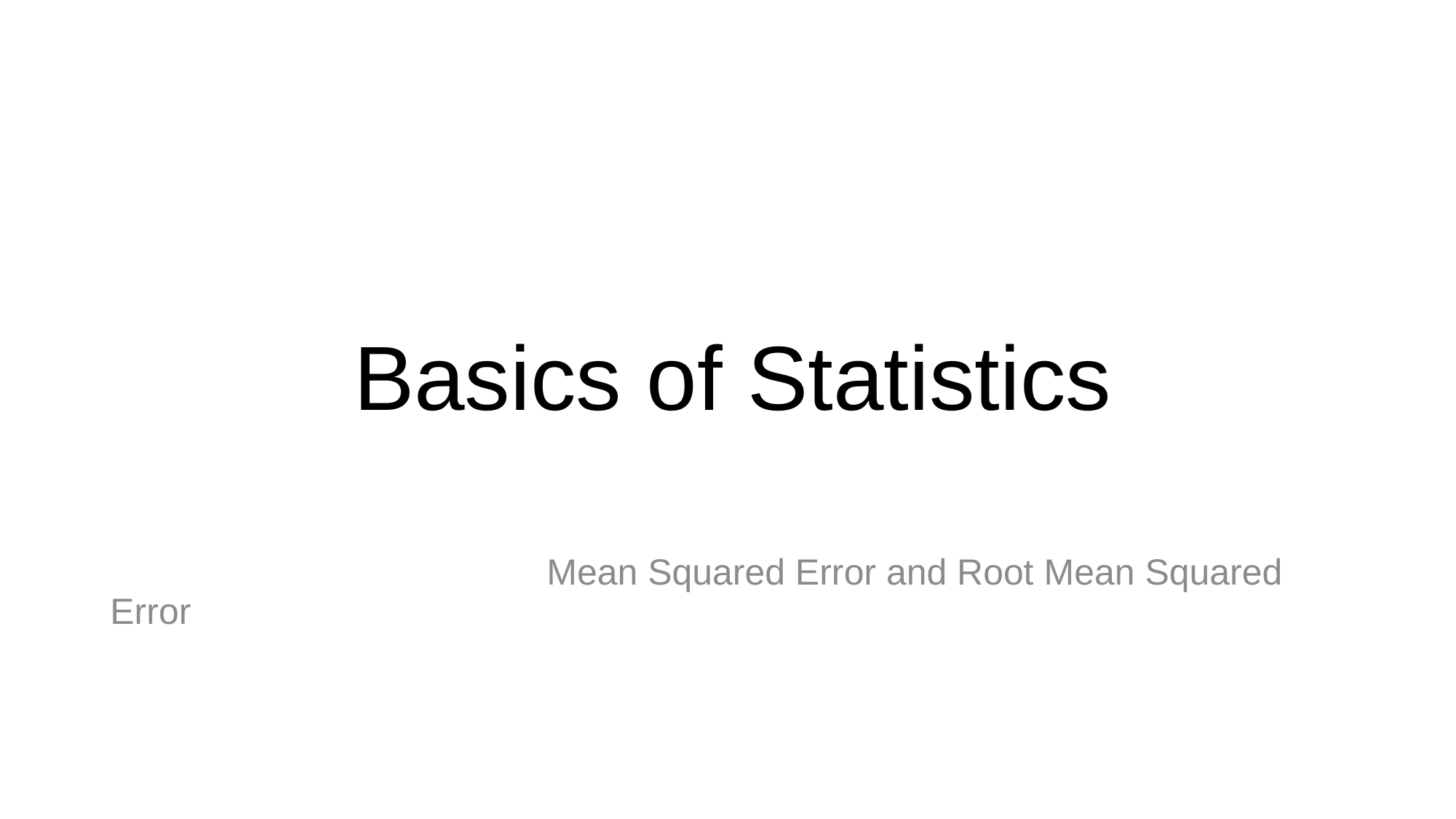

# Basics of Statistics
				Mean Squared Error and Root Mean Squared Error